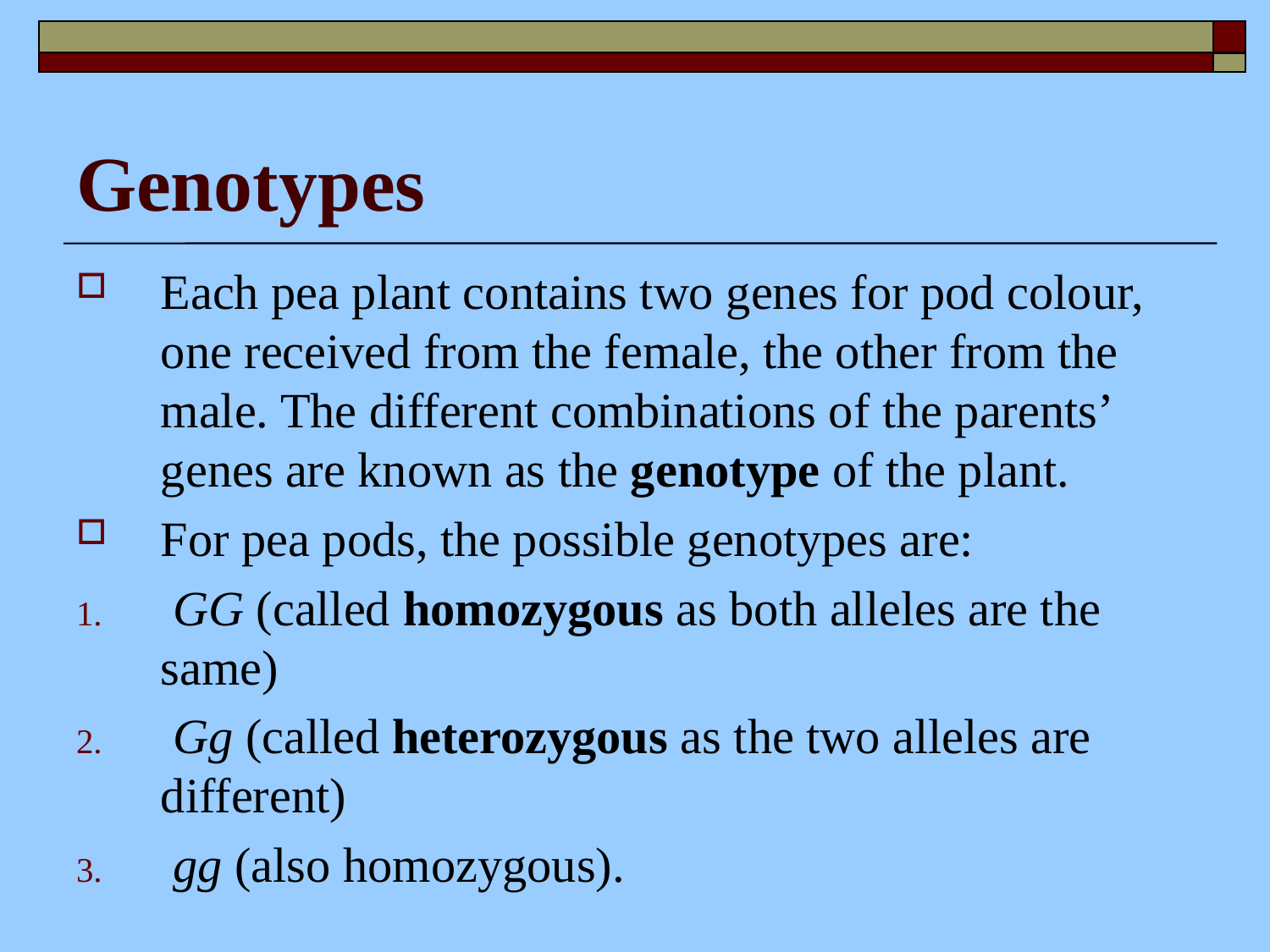

# Genotypes
Each pea plant contains two genes for pod colour, one received from the female, the other from the male. The different combinations of the parents’ genes are known as the genotype of the plant.
For pea pods, the possible genotypes are:
 GG (called homozygous as both alleles are the same)
 Gg (called heterozygous as the two alleles are different)
 gg (also homozygous).